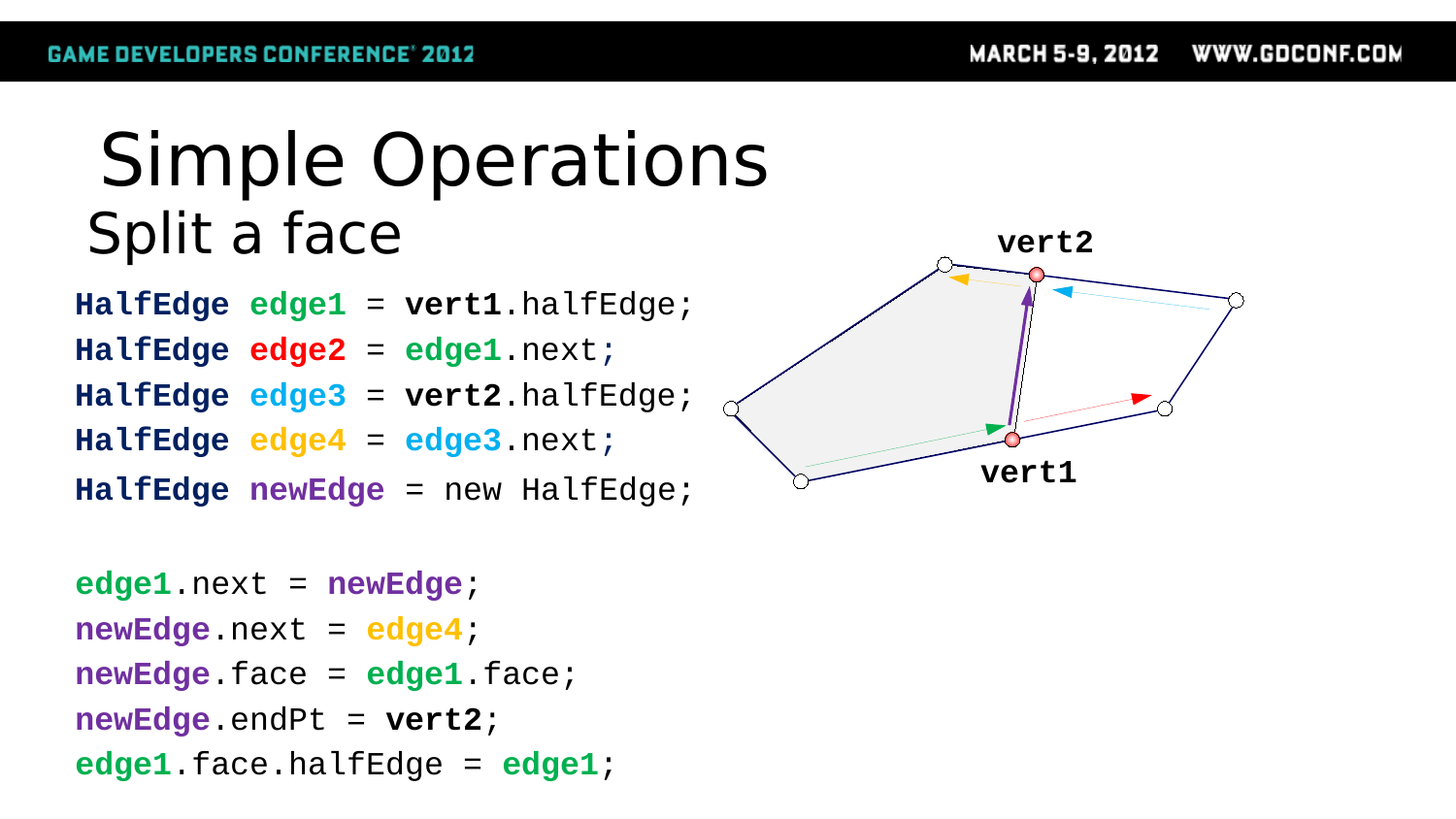

# Simple Operations
Split a face
vert2

HalfEdge edge1 = vert1.halfEdge;
HalfEdge edge2 = edge1.next;
HalfEdge edge3 = vert2.halfEdge;
HalfEdge edge4 = edge3.next;

vert1

HalfEdge newEdge = new HalfEdge;

edge1.next = newEdge;
newEdge.next = edge4;
newEdge.face = edge1.face;
newEdge.endPt = vert2;
edge1.face.halfEdge = edge1;